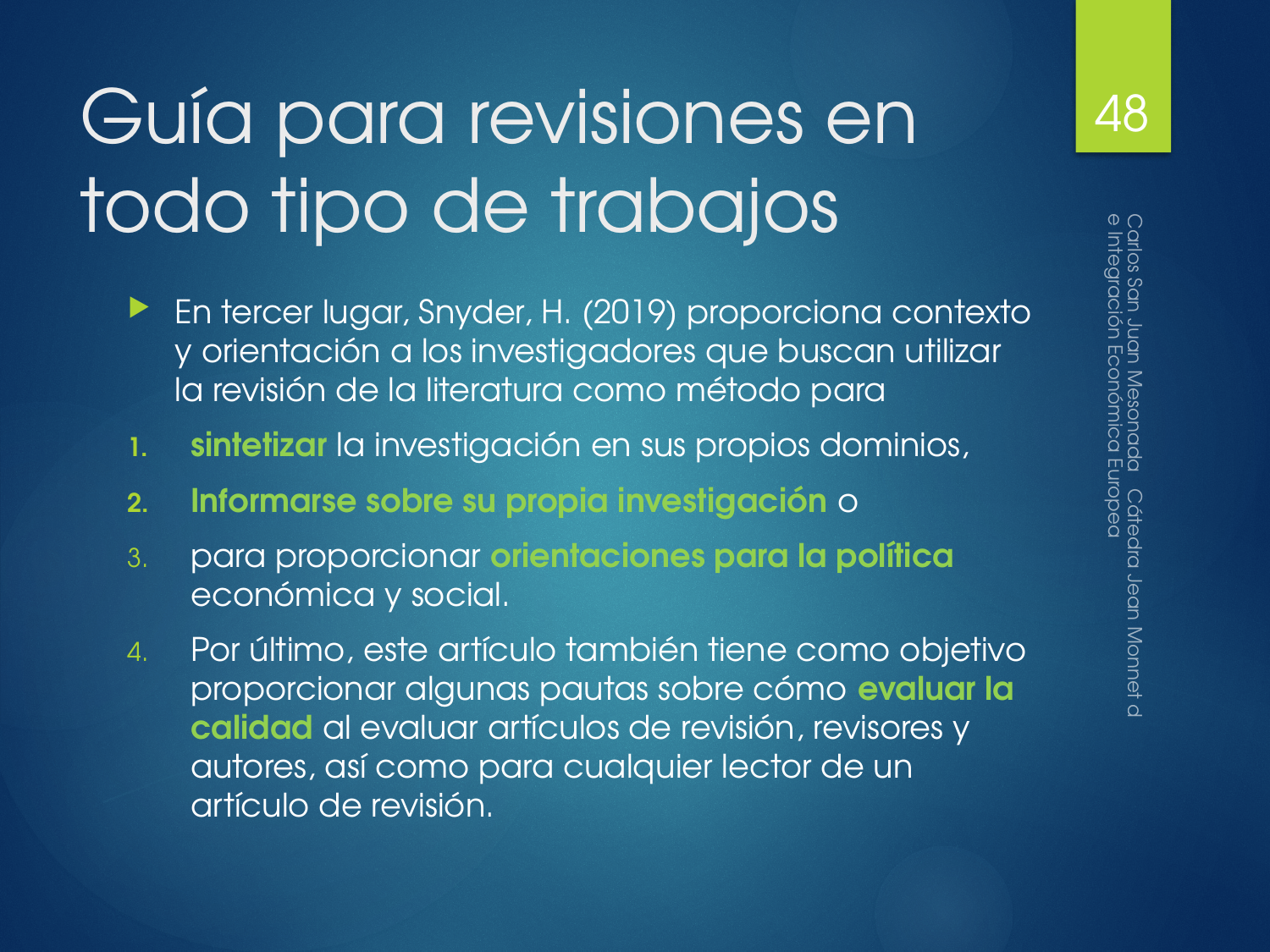

48
# Guía para revisiones en todo tipo de trabajos
En tercer lugar, Snyder, H. (2019) proporciona contexto y orientación a los investigadores que buscan utilizar la revisión de la literatura como método para
sintetizar la investigación en sus propios dominios,
Informarse sobre su propia investigación o
para proporcionar orientaciones para la política económica y social.
Por último, este artículo también tiene como objetivo proporcionar algunas pautas sobre cómo evaluar la calidad al evaluar artículos de revisión, revisores y autores, así como para cualquier lector de un artículo de revisión.
Carlos San Juan Mesonada   Cátedra Jean Monnet de Integración Económica Europea